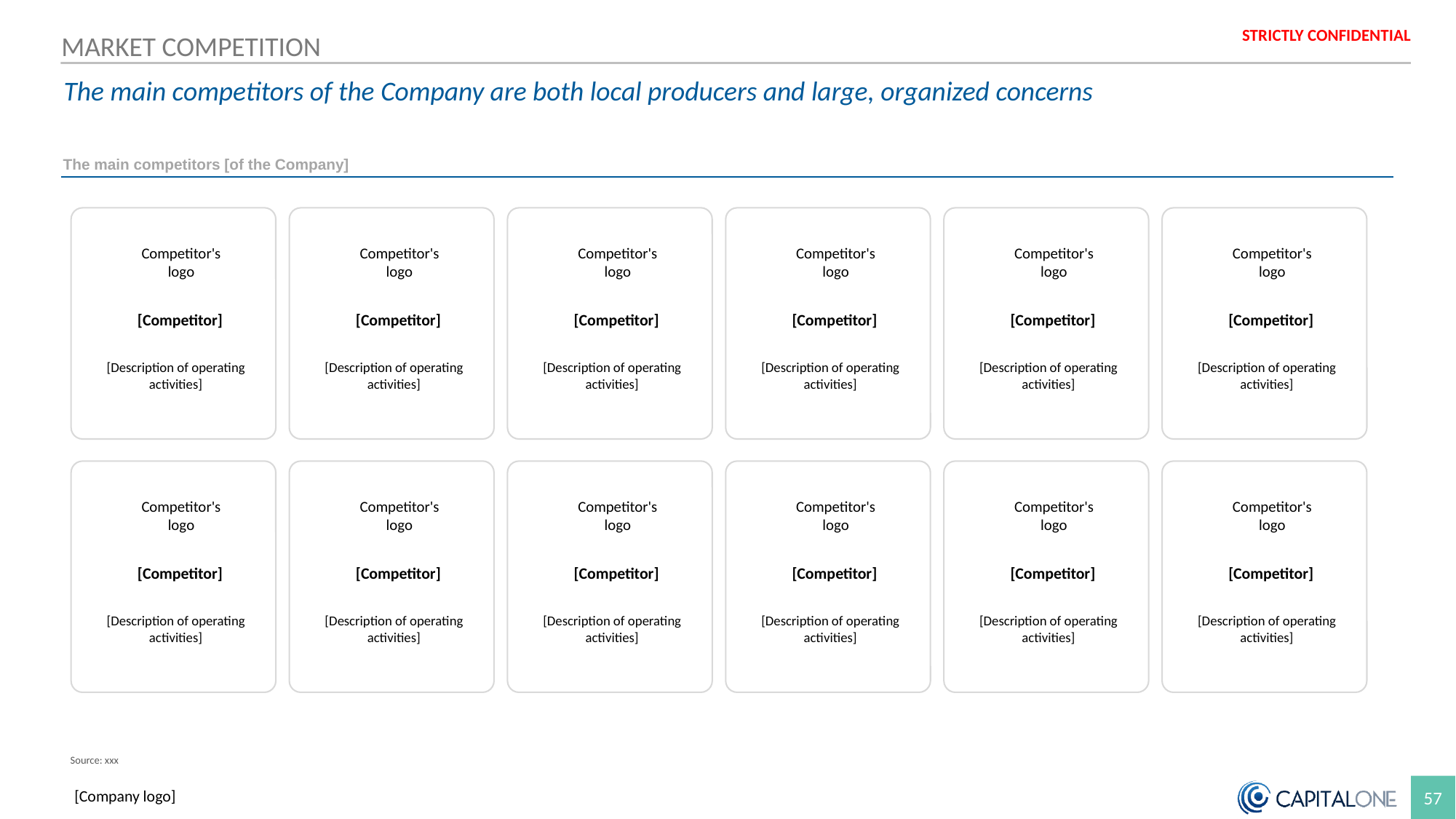

MARKET COMPETITION
The main competitors of the Company are both local producers and large, organized concerns

The main competitors [of the Company]

Competitor's logo
[Competitor]
[Description of operating activities]

Competitor's logo
[Competitor]
[Description of operating activities]

Competitor's logo
[Competitor]
[Description of operating activities]

Competitor's logo
[Competitor]
[Description of operating activities]

Competitor's logo
[Competitor]
[Description of operating activities]

Competitor's logo
[Competitor]
[Description of operating activities]

Competitor's logo
[Competitor]
[Description of operating activities]

Competitor's logo
[Competitor]
[Description of operating activities]

Competitor's logo
[Competitor]
[Description of operating activities]

Competitor's logo
[Competitor]
[Description of operating activities]

Competitor's logo
[Competitor]
[Description of operating activities]

Competitor's logo
[Competitor]
[Description of operating activities]
Source: xxx